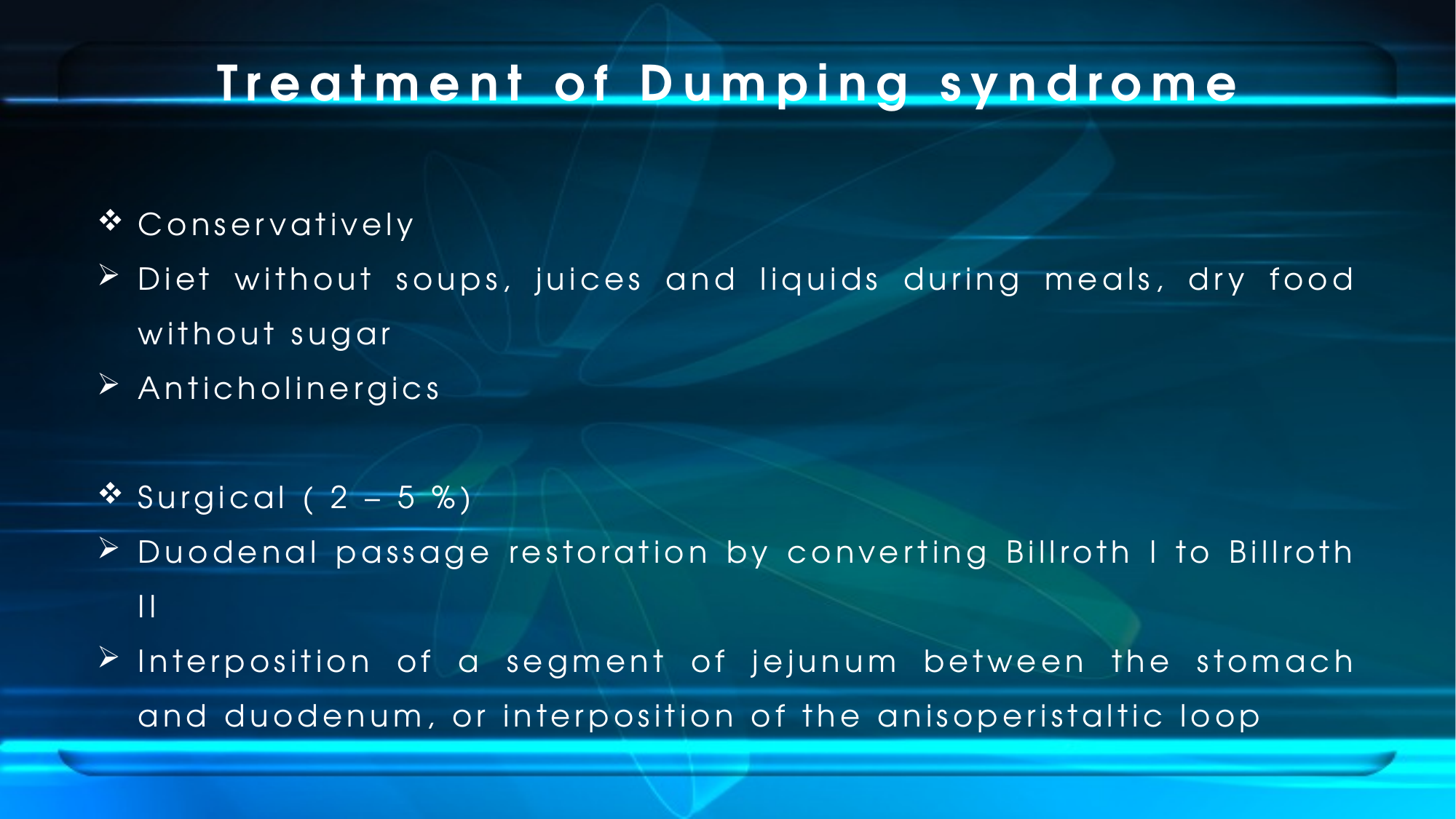

Treatment of Dumping syndrome
Conservatively
Diet without soups, juices and liquids during meals, dry food without sugar
Anticholinergics

Surgical ( 2 – 5 %)
Duodenal passage restoration by converting Billroth I to Billroth II
Interposition of a segment of jejunum between the stomach and duodenum, or interposition of the anisoperistaltic loop